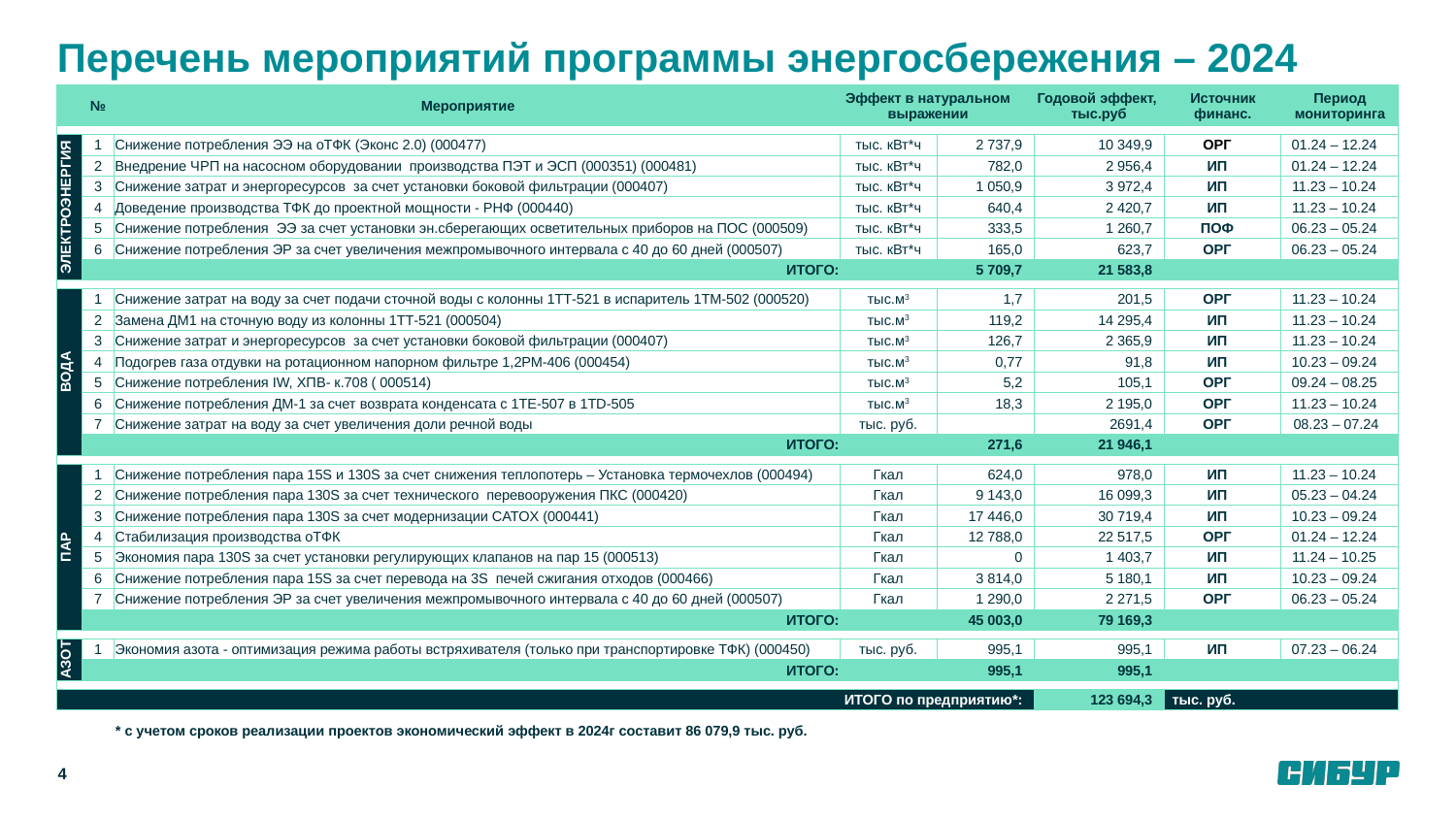

# Перечень мероприятий программы энергосбережения – 2024
|  | № | Мероприятие | Эффект в натуральном выражении |  |  | Годовой эффект, тыс.руб | Источник финанс. | Период мониторинга |
| --- | --- | --- | --- | --- | --- | --- | --- | --- |
|  |  |  |  |  |  |  |  |  |
| ЭЛЕКТРОЭНЕРГИЯ | 1 | Снижение потребления ЭЭ на оТФК (Эконс 2.0) (000477) |  | тыс. кВт\*ч | 2 737,9 | 10 349,9 | ОРГ | 01.24 – 12.24 |
|  | 2 | Внедрение ЧРП на насосном оборудовании производства ПЭТ и ЭСП (000351) (000481) |  | тыс. кВт\*ч | 782,0 | 2 956,4 | ИП | 01.24 – 12.24 |
|  | 3 | Снижение затрат и энергоресурсов за счет установки боковой фильтрации (000407) |  | тыс. кВт\*ч | 1 050,9 | 3 972,4 | ИП | 11.23 – 10.24 |
|  | 4 | Доведение производства ТФК до проектной мощности - РНФ (000440) |  | тыс. кВт\*ч | 640,4 | 2 420,7 | ИП | 11.23 – 10.24 |
|  | 5 | Снижение потребления ЭЭ за счет установки эн.сберегающих осветительных приборов на ПОС (000509) |  | тыс. кВт\*ч | 333,5 | 1 260,7 | ПОФ | 06.23 – 05.24 |
|  | 6 | Снижение потребления ЭР за счет увеличения межпромывочного интервала с 40 до 60 дней (000507) |  | тыс. кВт\*ч | 165,0 | 623,7 | ОРГ | 06.23 – 05.24 |
|  |  | ИТОГО: |  |  | 5 709,7 | 21 583,8 |  |  |
|  |  |  |  |  |  |  |  |  |
| ВОДА | 1 | Снижение затрат на воду за счет подачи сточной воды с колонны 1ТТ-521 в испаритель 1ТМ-502 (000520) |  | тыс.м3 | 1,7 | 201,5 | ОРГ | 11.23 – 10.24 |
|  | 2 | Замена ДМ1 на сточную воду из колонны 1ТТ-521 (000504) |  | тыс.м3 | 119,2 | 14 295,4 | ИП | 11.23 – 10.24 |
|  | 3 | Снижение затрат и энергоресурсов за счет установки боковой фильтрации (000407) |  | тыс.м3 | 126,7 | 2 365,9 | ИП | 11.23 – 10.24 |
|  | 4 | Подогрев газа отдувки на ротационном напорном фильтре 1,2РМ-406 (000454) |  | тыс.м3 | 0,77 | 91,8 | ИП | 10.23 – 09.24 |
|  | 5 | Снижение потребления IW, ХПВ- к.708 ( 000514) |  | тыс.м3 | 5,2 | 105,1 | ОРГ | 09.24 – 08.25 |
|  | 6 | Снижение потребления ДМ-1 за счет возврата конденсата с 1ТЕ-507 в 1ТD-505 |  | тыс.м3 | 18,3 | 2 195,0 | ОРГ | 11.23 – 10.24 |
|  | 7 | Снижение затрат на воду за счет увеличения доли речной воды |  | тыс. руб. |  | 2691,4 | ОРГ | 08.23 – 07.24 |
|  |  | ИТОГО: |  |  | 271,6 | 21 946,1 |  |  |
|  |  |  |  |  |  |  |  |  |
| ПАР | 1 | Снижение потребления пара 15S и 130S за счет снижения теплопотерь – Установка термочехлов (000494) |  | Гкал | 624,0 | 978,0 | ИП | 11.23 – 10.24 |
|  | 2 | Снижение потребления пара 130S за счет технического перевооружения ПКС (000420) |  | Гкал | 9 143,0 | 16 099,3 | ИП | 05.23 – 04.24 |
|  | 3 | Снижение потребления пара 130S за счет модернизации CATOX (000441) |  | Гкал | 17 446,0 | 30 719,4 | ИП | 10.23 – 09.24 |
|  | 4 | Стабилизация производства оТФК |  | Гкал | 12 788,0 | 22 517,5 | ОРГ | 01.24 – 12.24 |
|  | 5 | Экономия пара 130S за счет установки регулирующих клапанов на пар 15 (000513) |  | Гкал | 0 | 1 403,7 | ИП | 11.24 – 10.25 |
|  | 6 | Снижение потребления пара 15S за счет перевода на 3S печей сжигания отходов (000466) |  | Гкал | 3 814,0 | 5 180,1 | ИП | 10.23 – 09.24 |
|  | 7 | Снижение потребления ЭР за счет увеличения межпромывочного интервала с 40 до 60 дней (000507) |  | Гкал | 1 290,0 | 2 271,5 | ОРГ | 06.23 – 05.24 |
|  |  | ИТОГО: |  |  | 45 003,0 | 79 169,3 |  |  |
|  |  |  |  |  |  |  |  |  |
| АЗОТ | 1 | Экономия азота - оптимизация режима работы встряхивателя (только при транспортировке ТФК) (000450) |  | тыс. руб. | 995,1 | 995,1 | ИП | 07.23 – 06.24 |
|  |  | ИТОГО: |  |  | 995,1 | 995,1 |  |  |
| роролрл |  |  |  |  |  |  |  |  |
| ИТОГО по предприятию\*: |  |  |  |  |  | 123 694,3 | тыс. руб. |  |
* с учетом сроков реализации проектов экономический эффект в 2024г составит 86 079,9 тыс. руб.
4